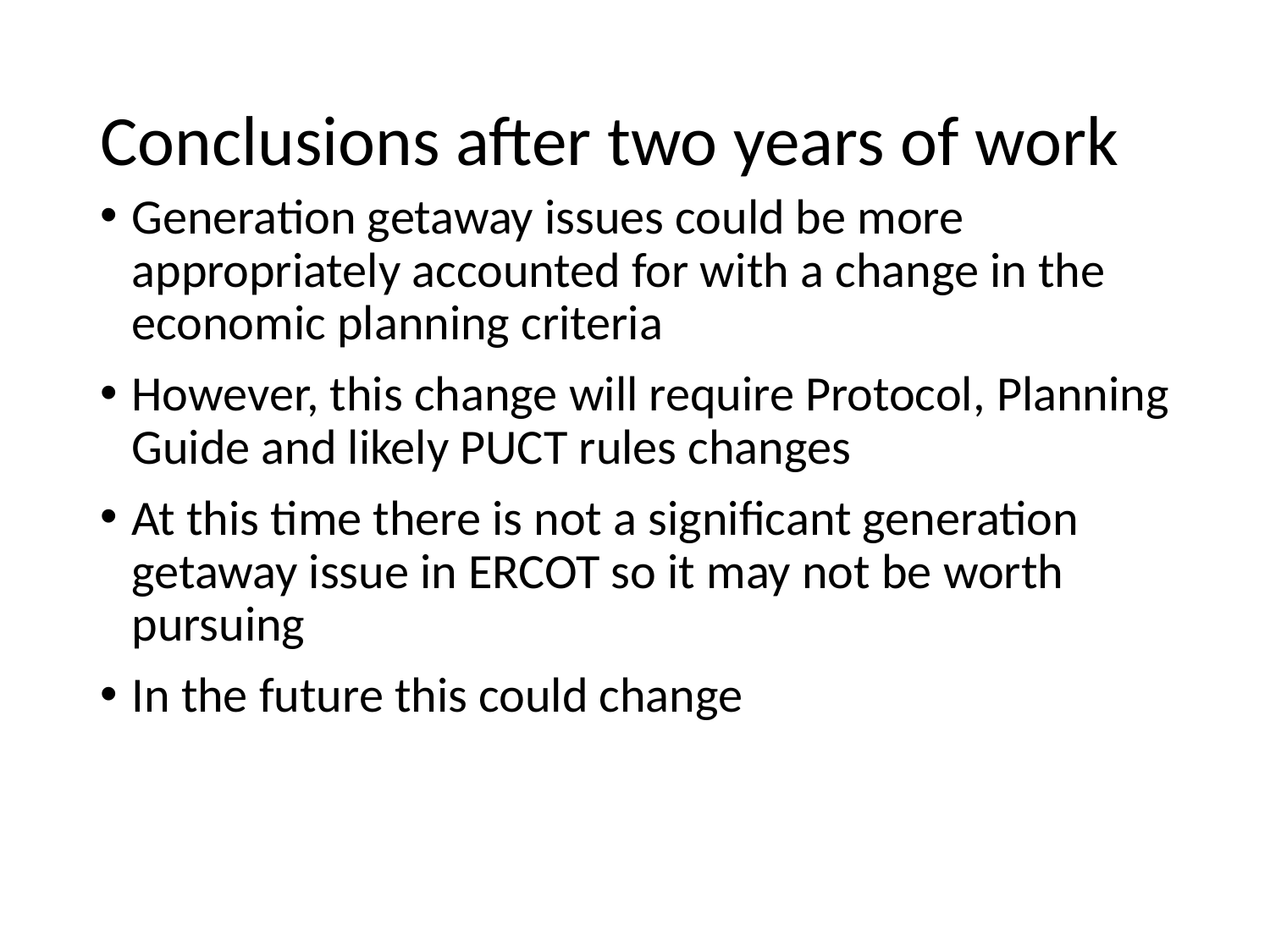

# Conclusions after two years of work
Generation getaway issues could be more appropriately accounted for with a change in the economic planning criteria
However, this change will require Protocol, Planning Guide and likely PUCT rules changes
At this time there is not a significant generation getaway issue in ERCOT so it may not be worth pursuing
In the future this could change